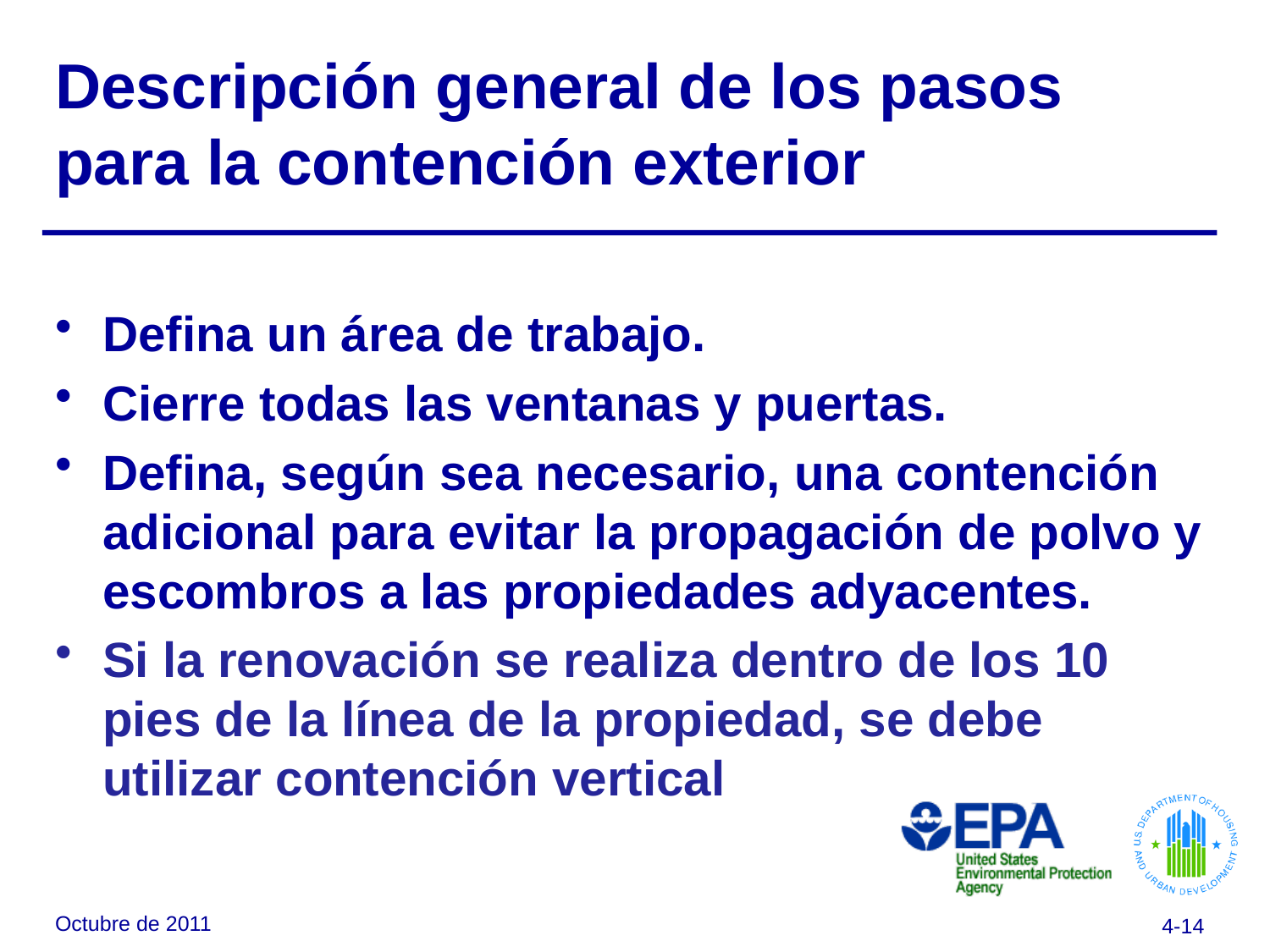

# Descripción general de los pasos para la contención exterior
Defina un área de trabajo.
Cierre todas las ventanas y puertas.
Defina, según sea necesario, una contención adicional para evitar la propagación de polvo y escombros a las propiedades adyacentes.
Si la renovación se realiza dentro de los 10 pies de la línea de la propiedad, se debe utilizar contención vertical

Octubre de 2011
4-14